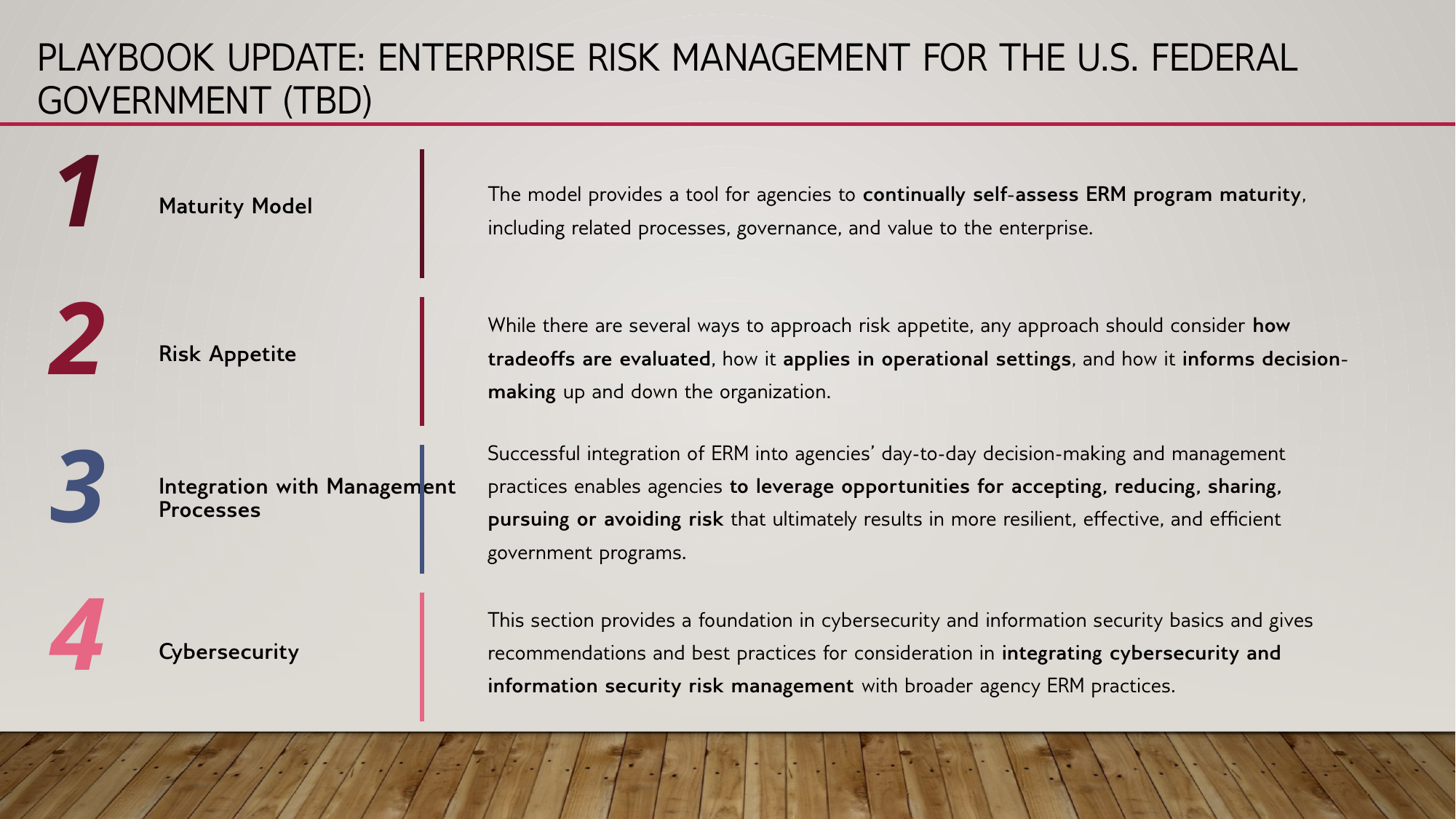

# Playbook Update: Enterprise Risk Management for the U.S. Federal Government (TBD)
1
The model provides a tool for agencies to continually self-assess ERM program maturity, including related processes, governance, and value to the enterprise.
Maturity Model
2
While there are several ways to approach risk appetite, any approach should consider how tradeoffs are evaluated, how it applies in operational settings, and how it informs decision-making up and down the organization.
Risk Appetite
3
Successful integration of ERM into agencies’ day-to-day decision-making and management practices enables agencies to leverage opportunities for accepting, reducing, sharing, pursuing or avoiding risk that ultimately results in more resilient, effective, and efficient government programs.
Integration with Management Processes
4
This section provides a foundation in cybersecurity and information security basics and gives recommendations and best practices for consideration in integrating cybersecurity and information security risk management with broader agency ERM practices.
Cybersecurity